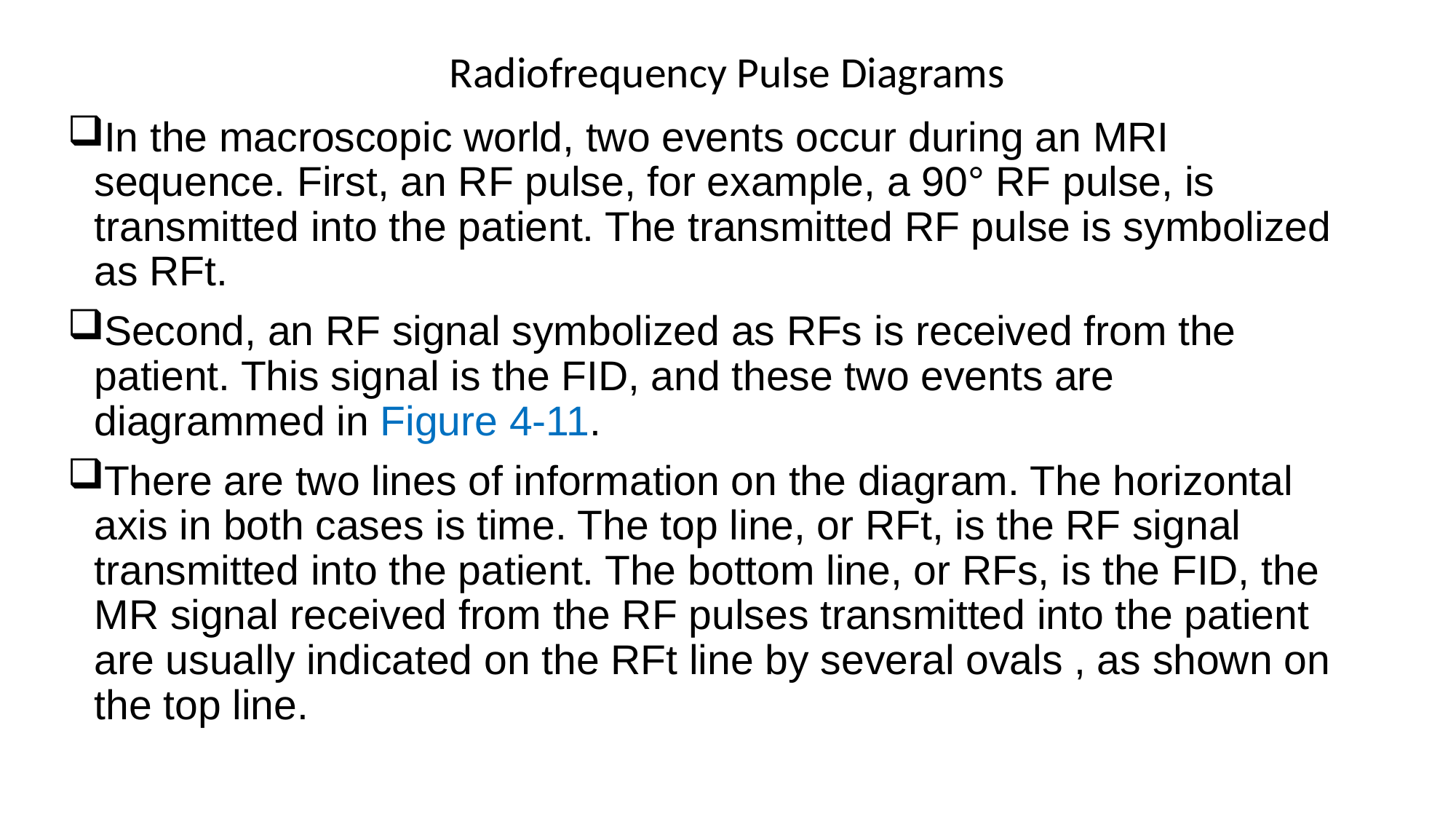

# Radiofrequency Pulse Diagrams
In the macroscopic world, two events occur during an MRI sequence. First, an RF pulse, for example, a 90° RF pulse, is transmitted into the patient. The transmitted RF pulse is symbolized as RFt.
Second, an RF signal symbolized as RFs is received from the patient. This signal is the FID, and these two events are diagrammed in Figure 4-11.
There are two lines of information on the diagram. The horizontal axis in both cases is time. The top line, or RFt, is the RF signal transmitted into the patient. The bottom line, or RFs, is the FID, the MR signal received from the RF pulses transmitted into the patient are usually indicated on the RFt line by several ovals , as shown on the top line.